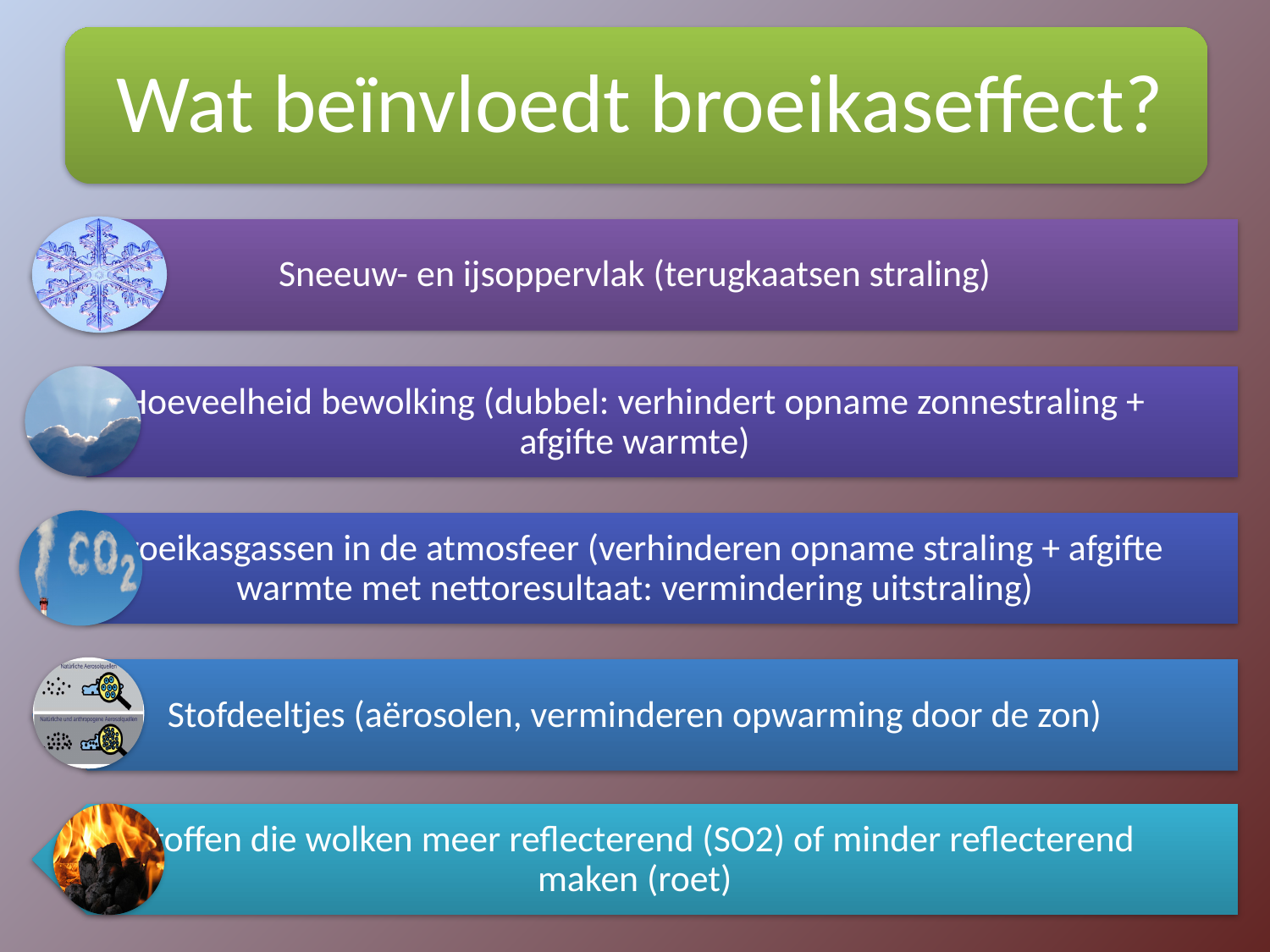

Wat beïnvloedt broeikaseffect?
Sneeuw- en ijsoppervlak (terugkaatsen straling)
Hoeveelheid bewolking (dubbel: verhindert opname zonnestraling + afgifte warmte)
Broeikasgassen in de atmosfeer (verhinderen opname straling + afgifte warmte met nettoresultaat: vermindering uitstraling)
Stofdeeltjes (aërosolen, verminderen opwarming door de zon)
Stoffen die wolken meer reflecterend (SO2) of minder reflecterend maken (roet)